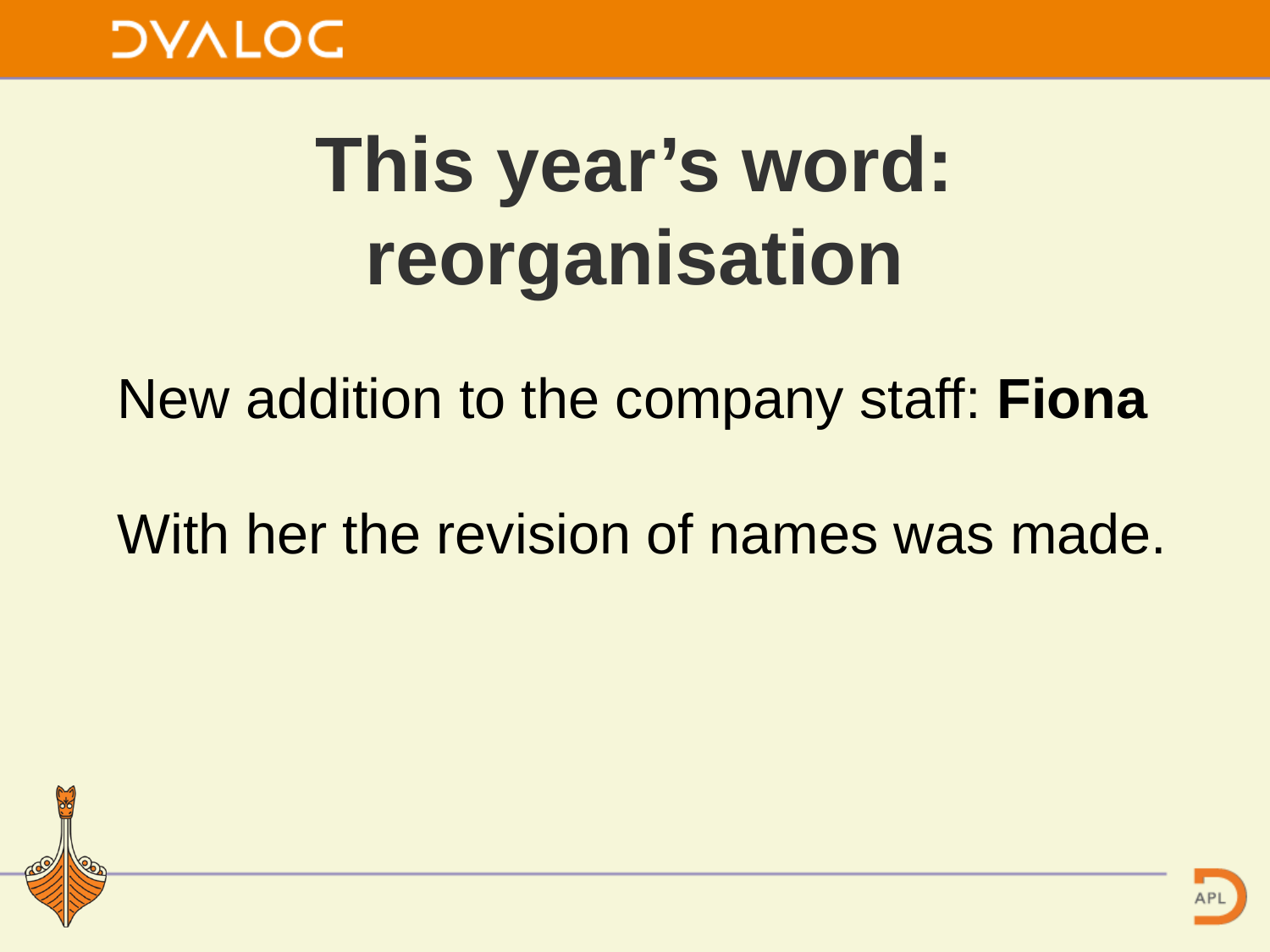

# This year’s word: reorganisation
New addition to the company staff: Fiona

With her the revision of names was made.